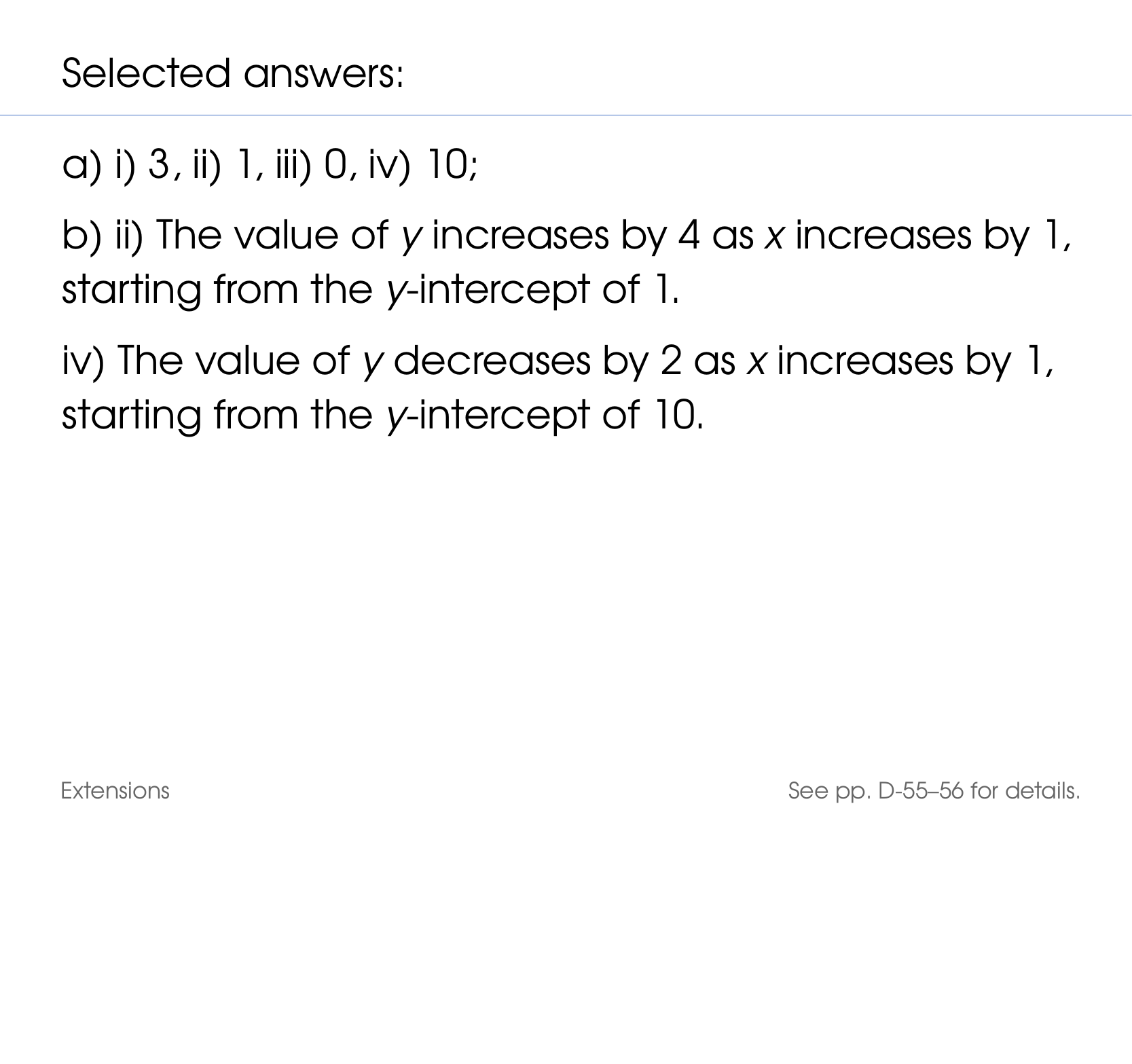

Selected answers:
a) i) 3, ii) 1, iii) 0, iv) 10;
b) ii) The value of y increases by 4 as x increases by 1, starting from the y-intercept of 1.
iv) The value of y decreases by 2 as x increases by 1, starting from the y-intercept of 10.
Extensions
See pp. D-55–56 for details.